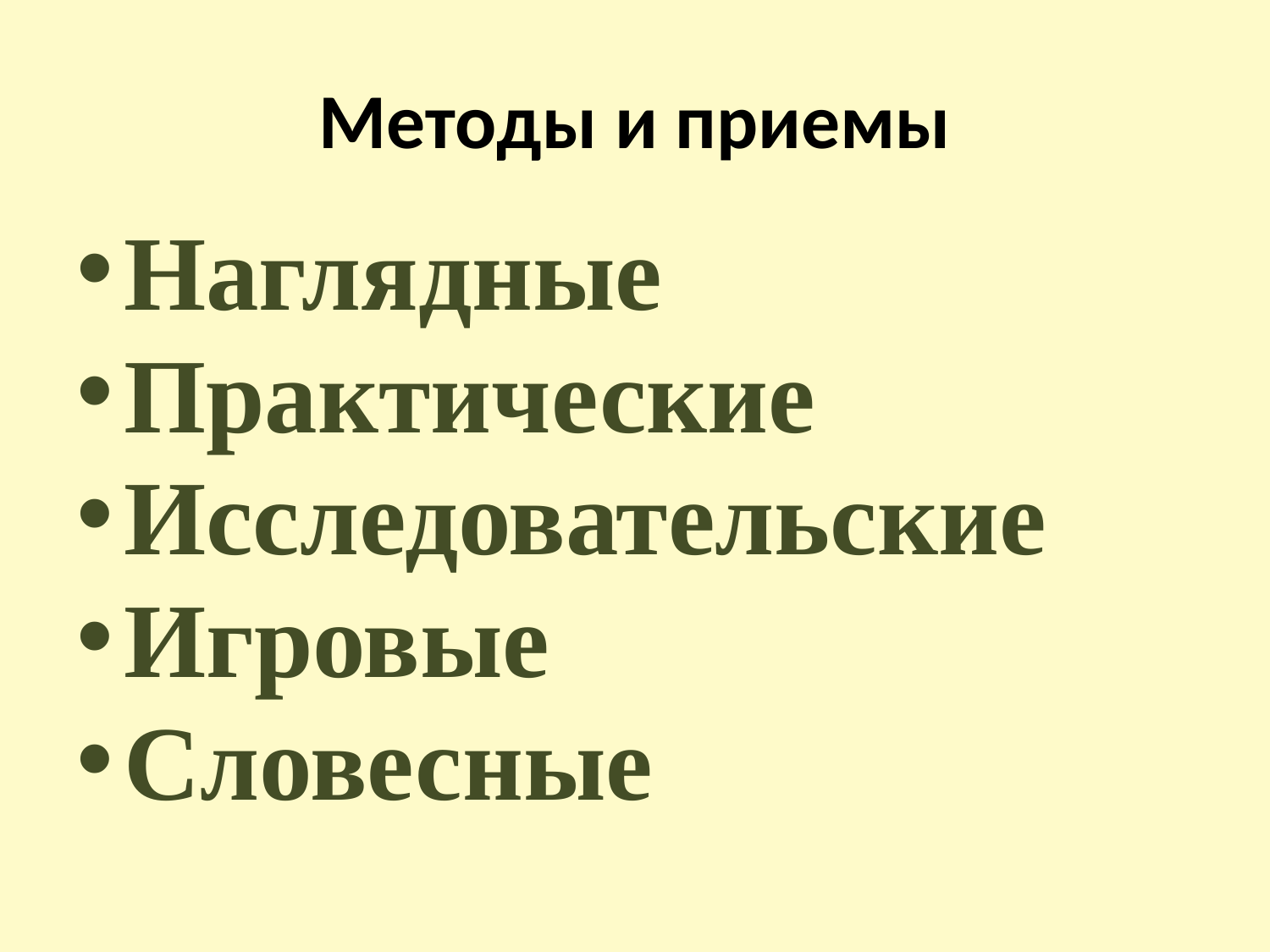

# Методы и приемы
Наглядные
Практические
Исследовательские
Игровые
Словесные